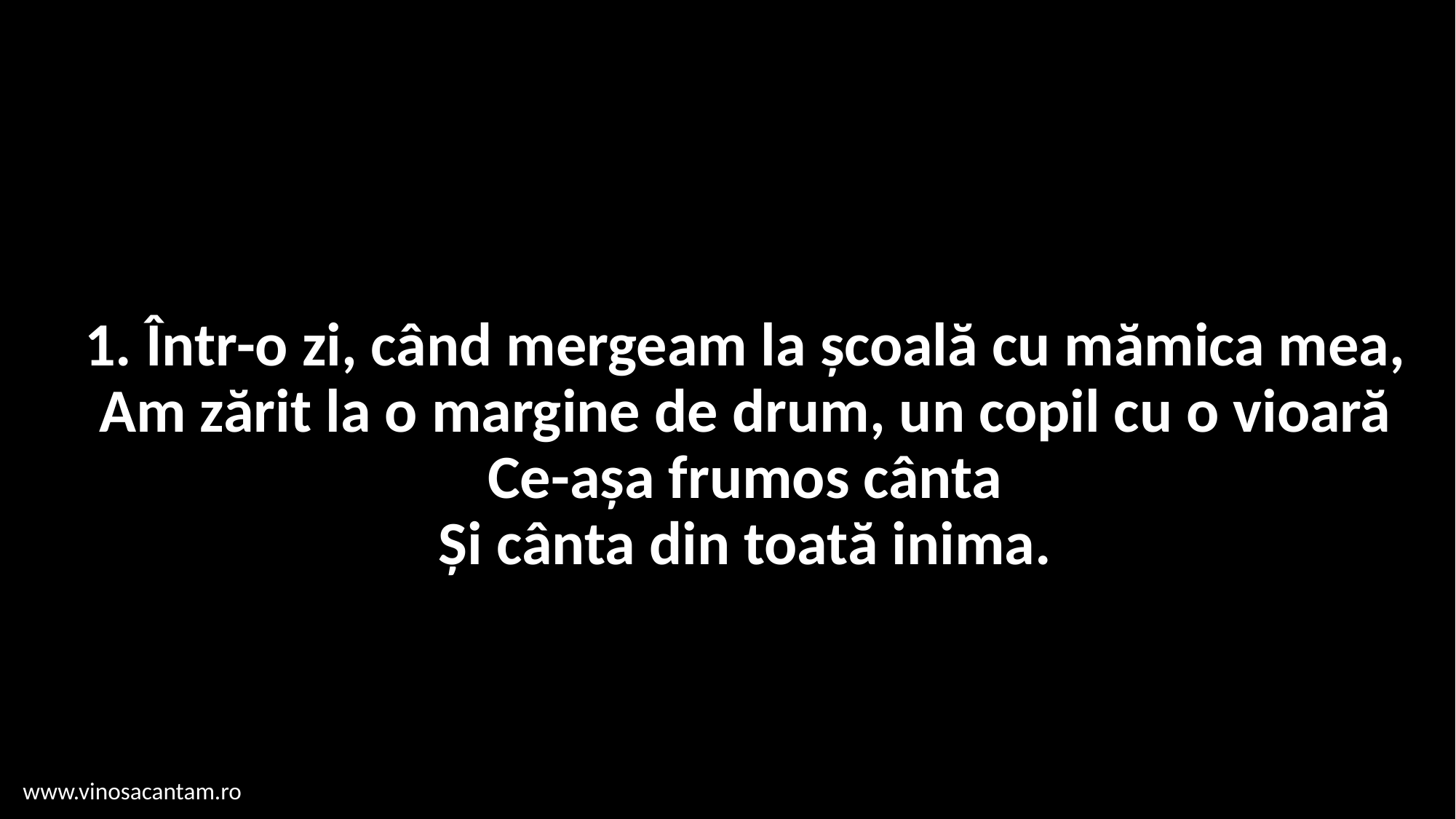

# 1. Într-o zi, când mergeam la școală cu mămica mea, Am zărit la o margine de drum, un copil cu o vioară Ce-așa frumos cânta Și cânta din toată inima.
www.vinosacantam.ro